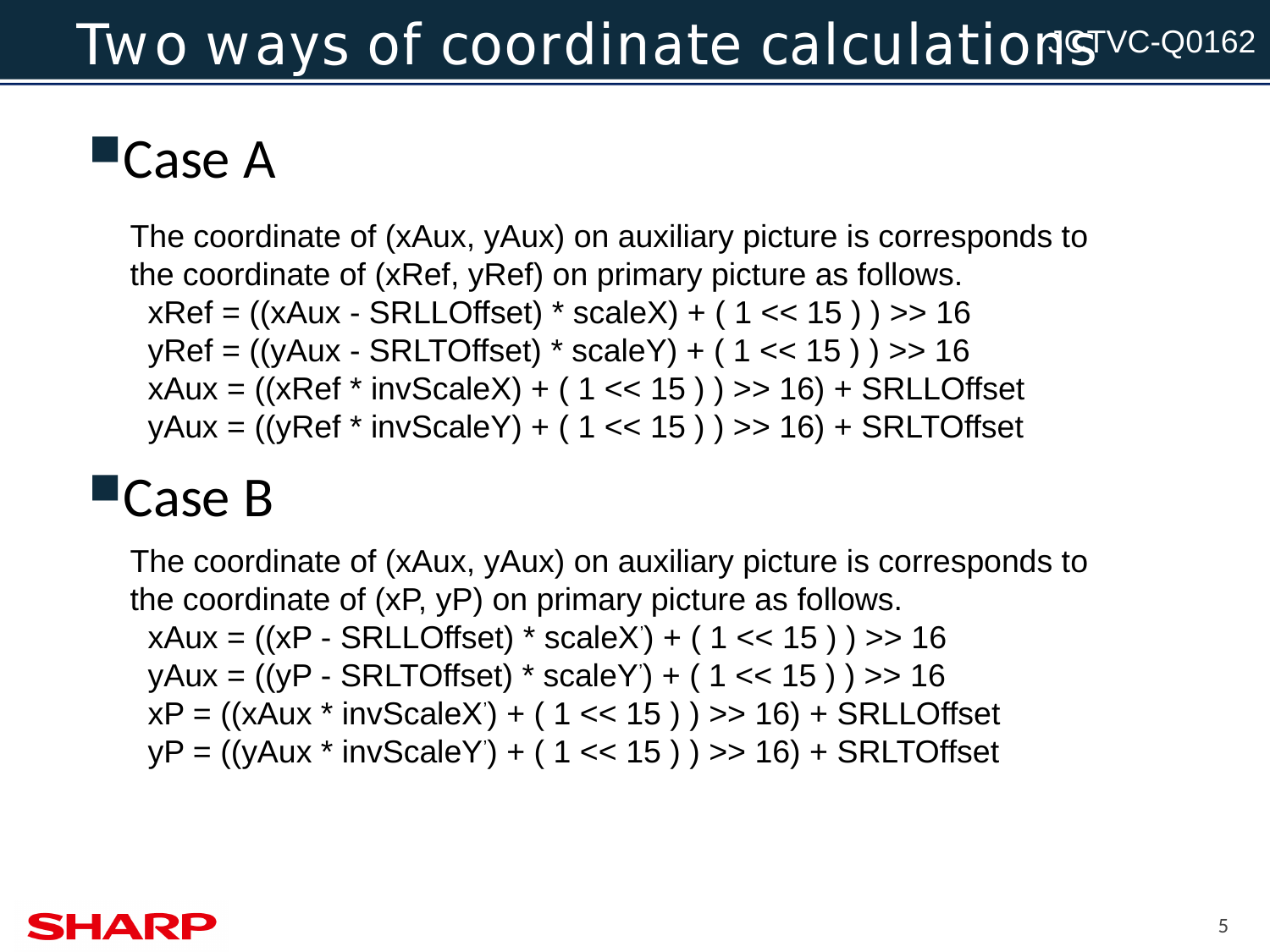

# Two ways of coordinate calculations
Case A

Case B
The coordinate of (xAux, yAux) on auxiliary picture is corresponds to the coordinate of (xRef, yRef) on primary picture as follows.
  xRef = ((xAux - SRLLOffset) * scaleX) + ( 1 << 15 ) ) >> 16
  yRef = ((yAux - SRLTOffset) * scaleY) + ( 1 << 15 ) ) >> 16
  xAux = ((xRef * invScaleX) + ( 1 << 15 ) ) >> 16) + SRLLOffset
  yAux = ((yRef * invScaleY) + ( 1 << 15 ) ) >> 16) + SRLTOffset
The coordinate of (xAux, yAux) on auxiliary picture is corresponds to the coordinate of (xP, yP) on primary picture as follows.
  xAux = ((xP - SRLLOffset) * scaleX’) + ( 1 << 15 ) ) >> 16
  yAux = ((yP - SRLTOffset) * scaleY’) + ( 1 << 15 ) ) >> 16
  xP = ((xAux * invScaleX’) + ( 1 << 15 ) ) >> 16) + SRLLOffset
  yP = ((yAux * invScaleY’) + ( 1 << 15 ) ) >> 16) + SRLTOffset
5